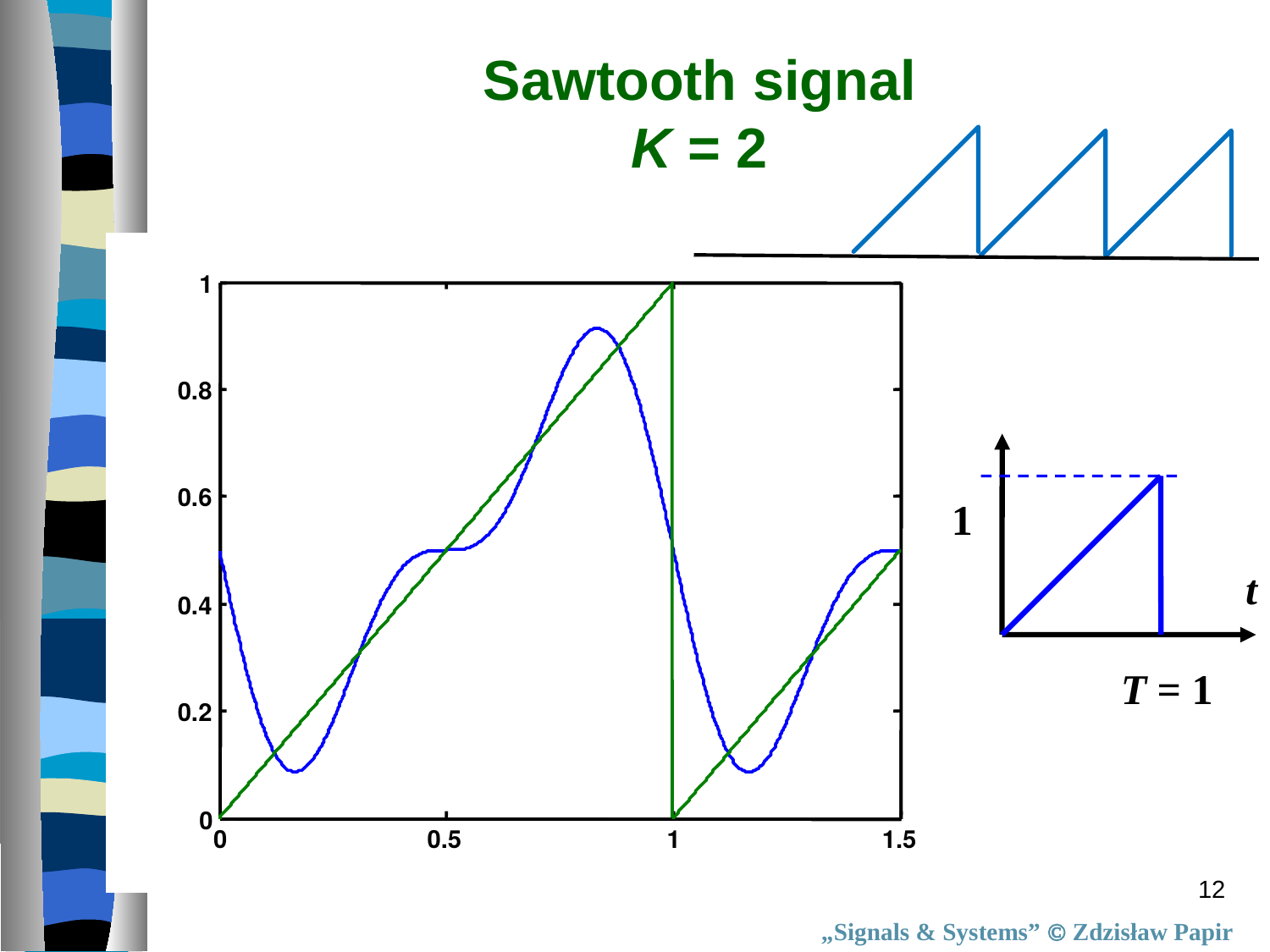

Sawtooth signal
K = 2

1

0.8

0.6

0.4

0.2

0

0
0.5
1
1.5

1

t

T = 1
12
„Signals & Systems” © Zdzisław Papir